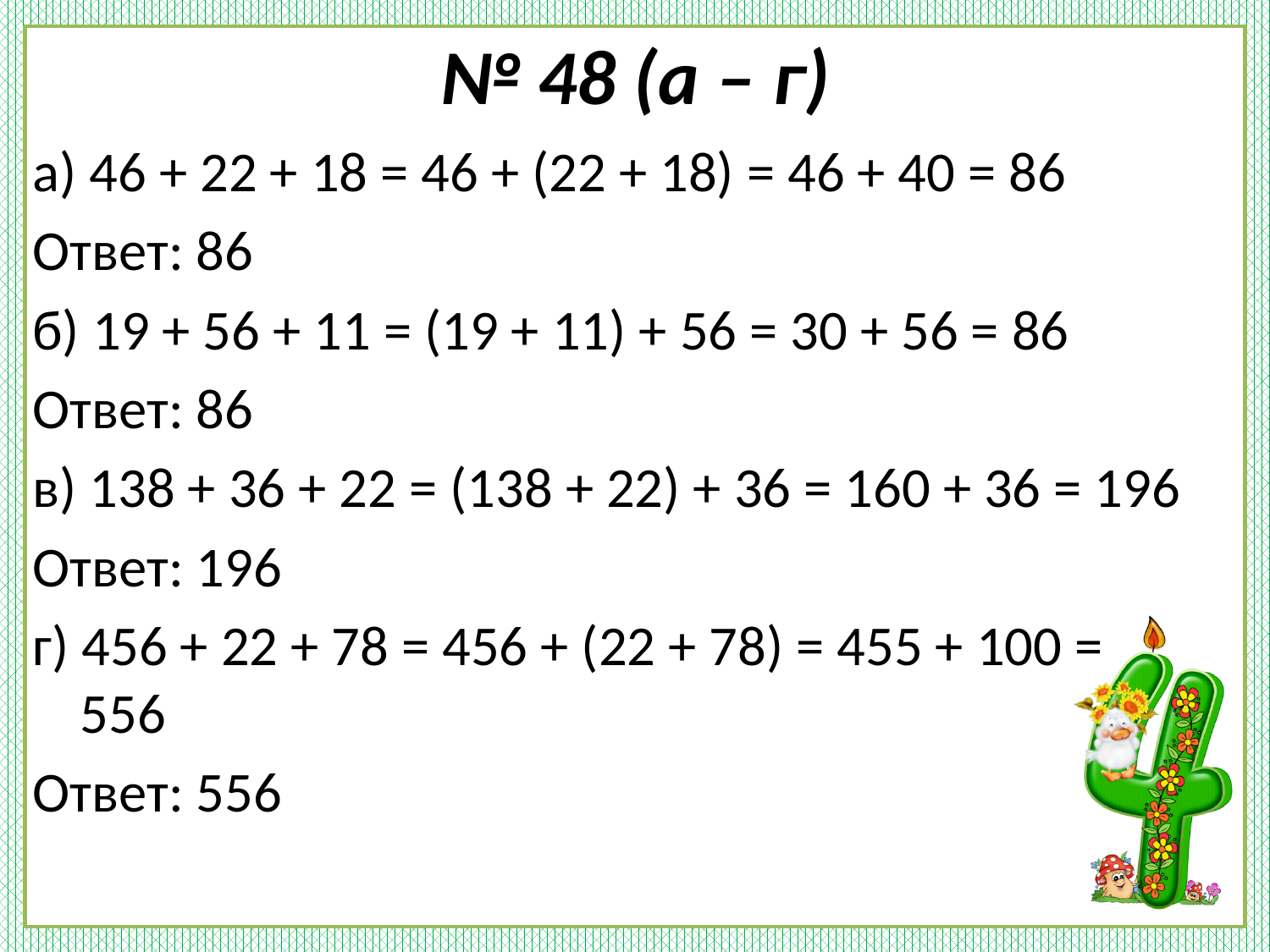

# № 48 (а – г)
а) 46 + 22 + 18 = 46 + (22 + 18) = 46 + 40 = 86
Ответ: 86
б) 19 + 56 + 11 = (19 + 11) + 56 = 30 + 56 = 86
Ответ: 86
в) 138 + 36 + 22 = (138 + 22) + 36 = 160 + 36 = 196
Ответ: 196
г) 456 + 22 + 78 = 456 + (22 + 78) = 455 + 100 = 556
Ответ: 556